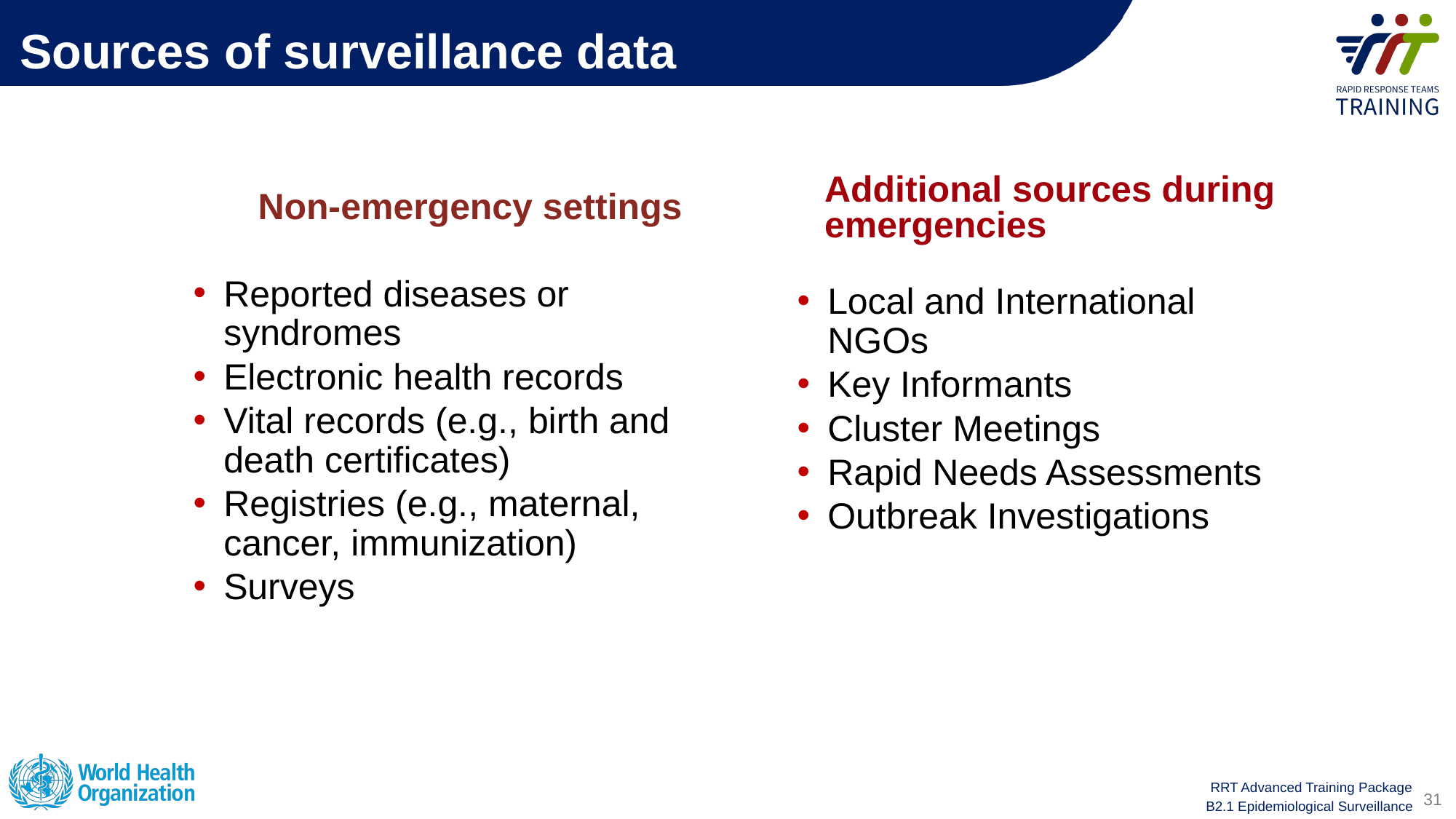

Sources of surveillance data
Additional sources during emergencies
Non-emergency settings
Reported diseases or syndromes
Electronic health records
Vital records (e.g., birth and death certificates)
Registries (e.g., maternal, cancer, immunization)
Surveys
Local and International NGOs
Key Informants
Cluster Meetings
Rapid Needs Assessments
Outbreak Investigations